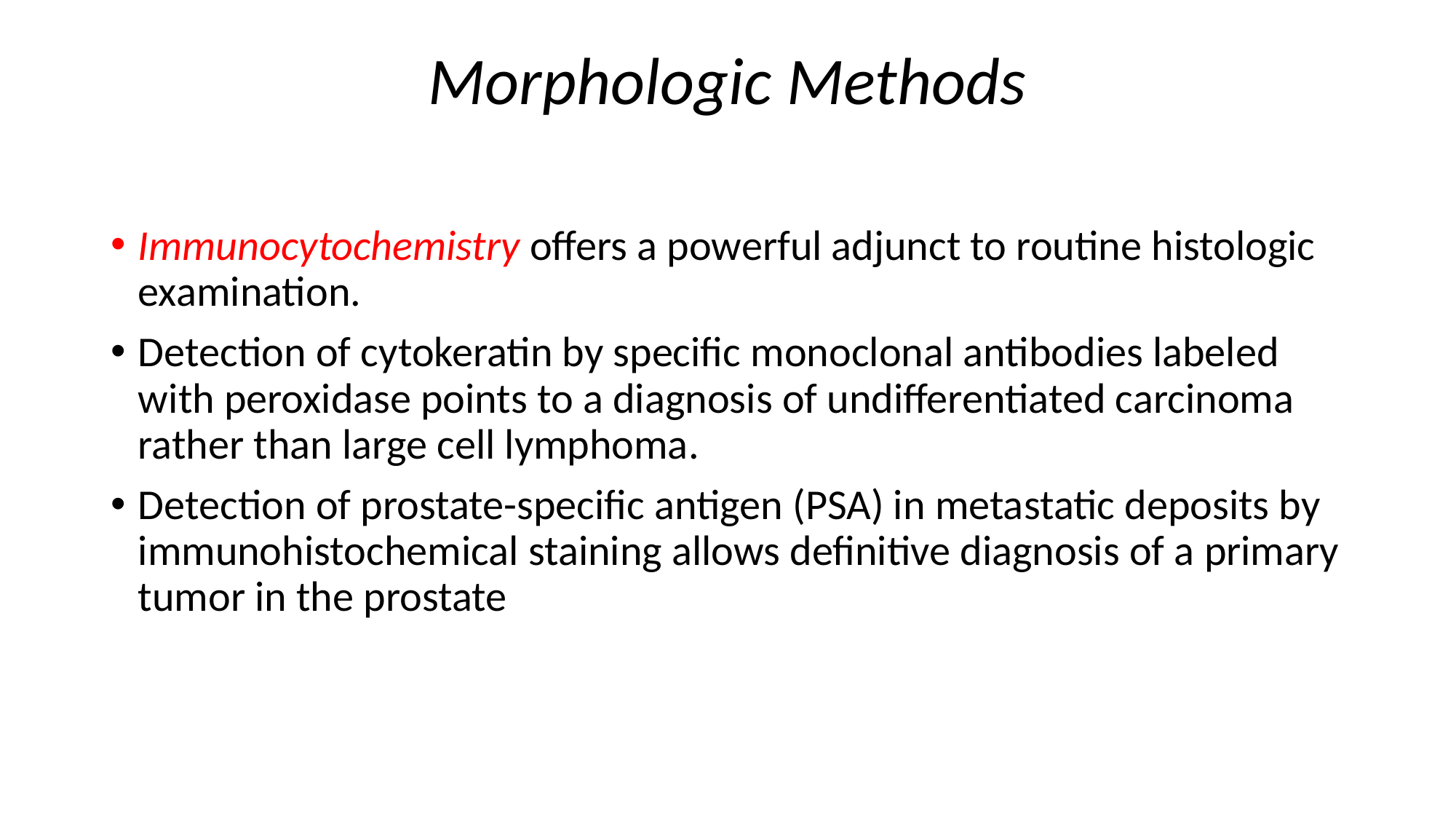

# Morphologic Methods
Immunocytochemistry offers a powerful adjunct to routine histologic examination.
Detection of cytokeratin by specific monoclonal antibodies labeled with peroxidase points to a diagnosis of undifferentiated carcinoma rather than large cell lymphoma.
Detection of prostate-specific antigen (PSA) in metastatic deposits by immunohistochemical staining allows definitive diagnosis of a primary tumor in the prostate